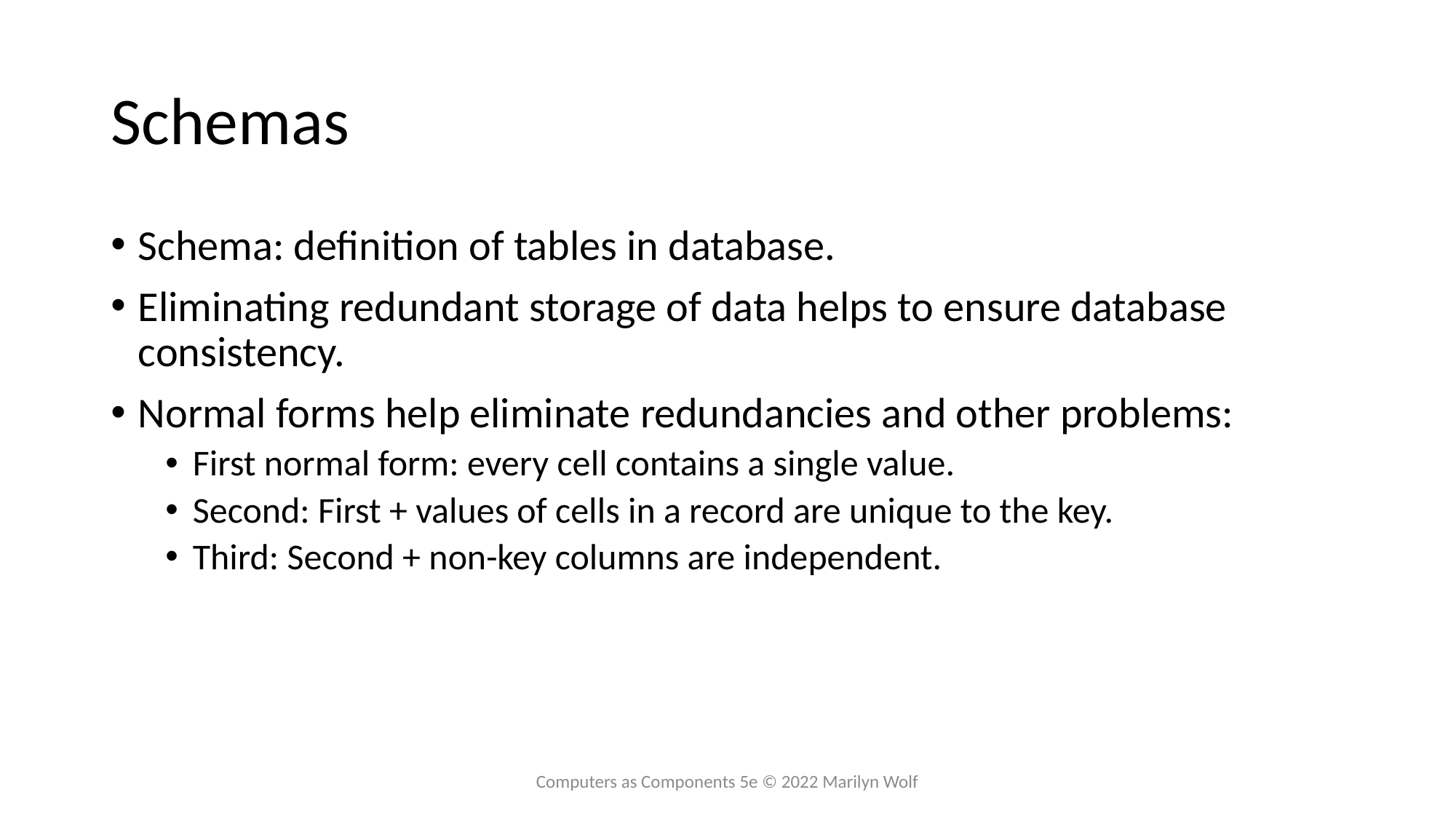

# Schemas
Schema: definition of tables in database.
Eliminating redundant storage of data helps to ensure database consistency.
Normal forms help eliminate redundancies and other problems:
First normal form: every cell contains a single value.
Second: First + values of cells in a record are unique to the key.
Third: Second + non-key columns are independent.
Computers as Components 5e © 2022 Marilyn Wolf